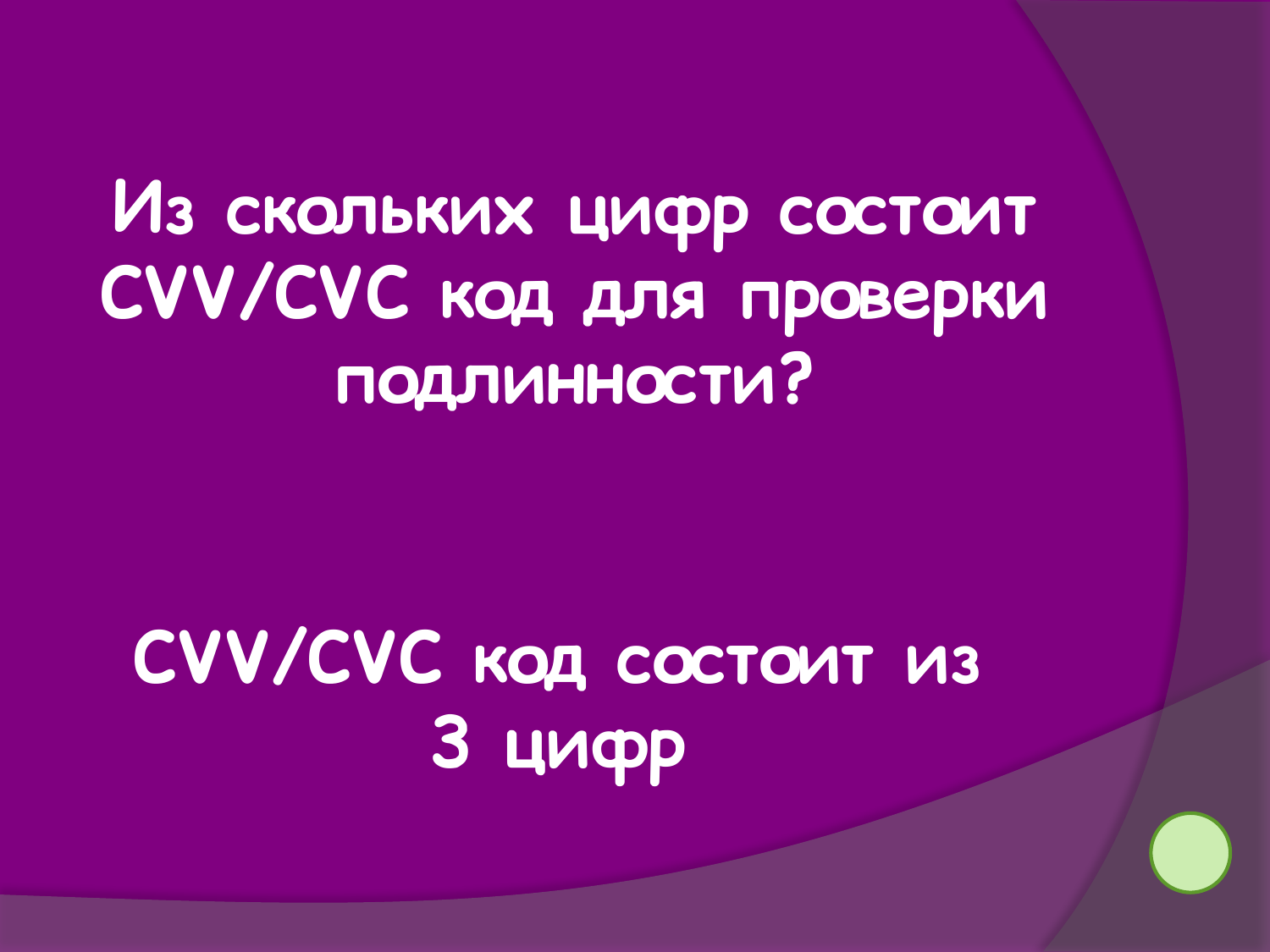

Из скольких цифр состоит CVV/CVC код для проверки подлинности?
CVV/CVC код состоит из 3 цифр